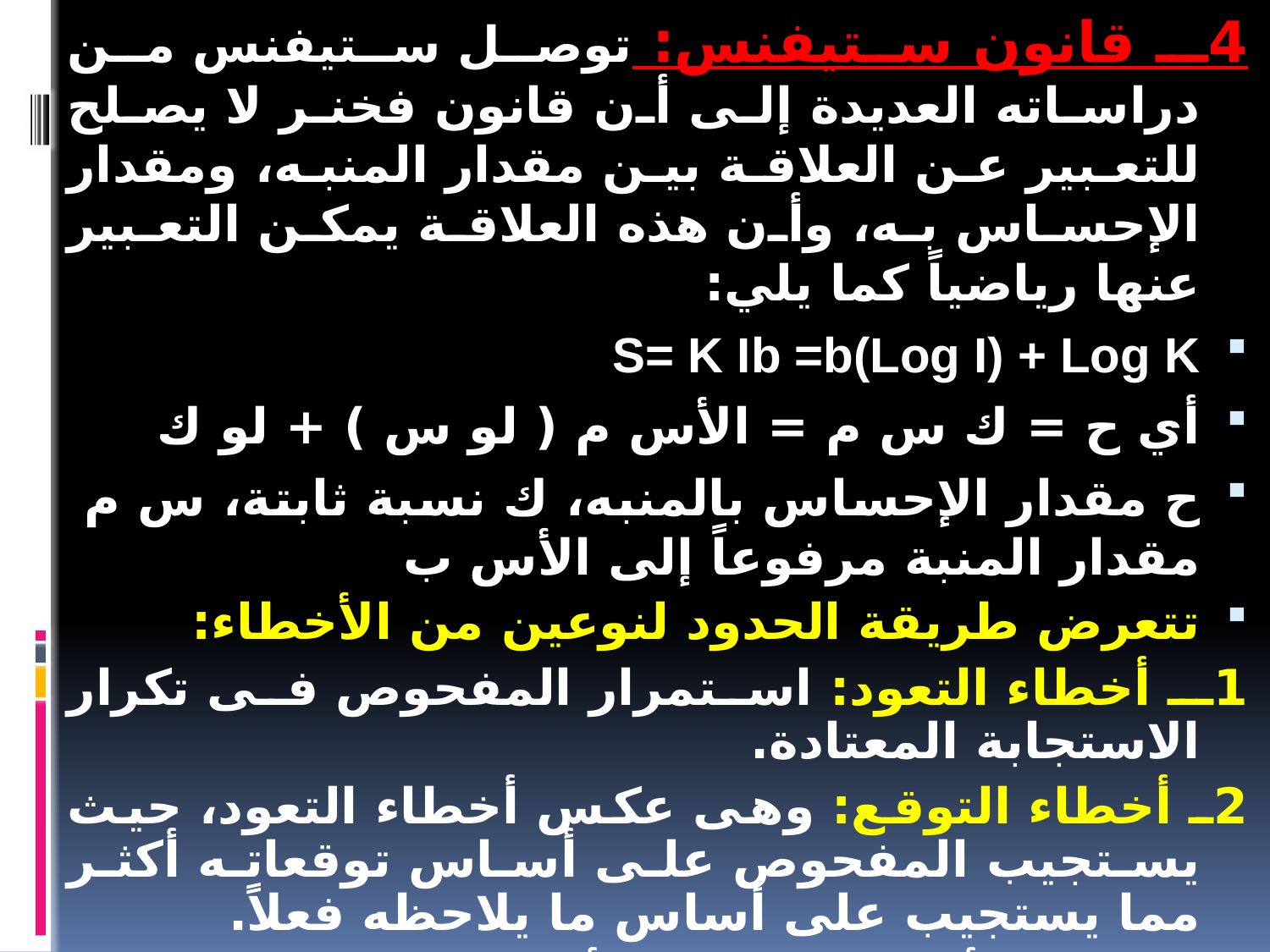

4ـ قانون ستيفنس: توصل ستيفنس من دراساته العديدة إلى أن قانون فخنر لا يصلح للتعبير عن العلاقة بين مقدار المنبه، ومقدار الإحساس به، وأن هذه العلاقة يمكن التعبير عنها رياضياً كما يلي:
S= K Ib =b(Log I) + Log K
أي ح = ك س م = الأس م ( لو س ) + لو ك
ح مقدار الإحساس بالمنبه، ك نسبة ثابتة، س م  مقدار المنبة مرفوعاً إلى الأس ب
تتعرض طريقة الحدود لنوعين من الأخطاء:
1ـ أخطاء التعود: استمرار المفحوص فى تكرار الاستجابة المعتادة.
2ـ أخطاء التوقع: وهى عكس أخطاء التعود، حيث يستجيب المفحوص على أساس توقعاته أكثر مما يستجيب على أساس ما يلاحظه فعلاً.
 ويظهر تأثير هذين الخطأين بوضوح إذا اعتمدنا في تقدير العتبة على التسلسل التصاعدي وحده، أو التنازلي وحده.